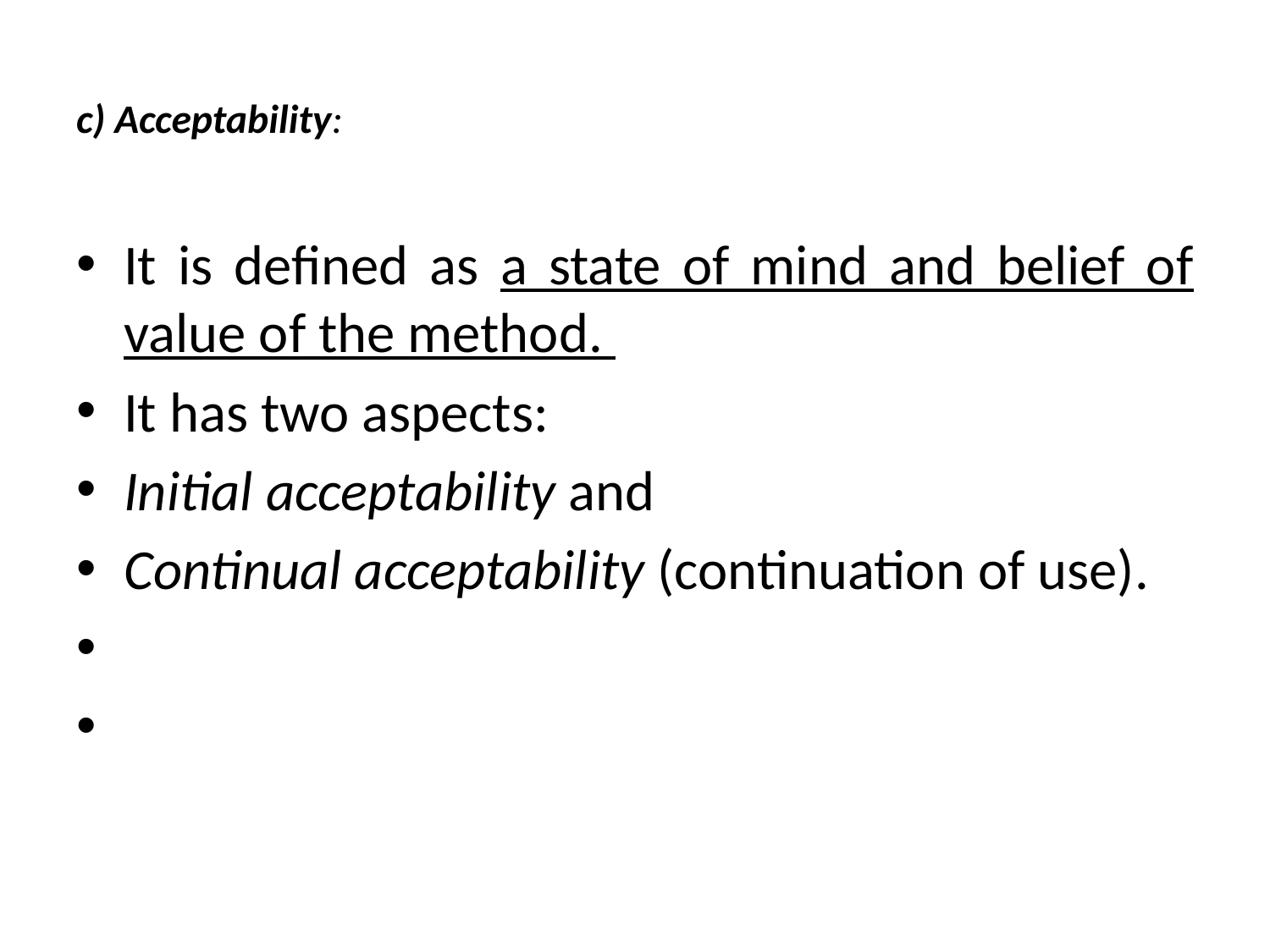

# c) Acceptability:
It is defined as a state of mind and belief of value of the method.
It has two aspects:
Initial acceptability and
Continual acceptability (continuation of use).